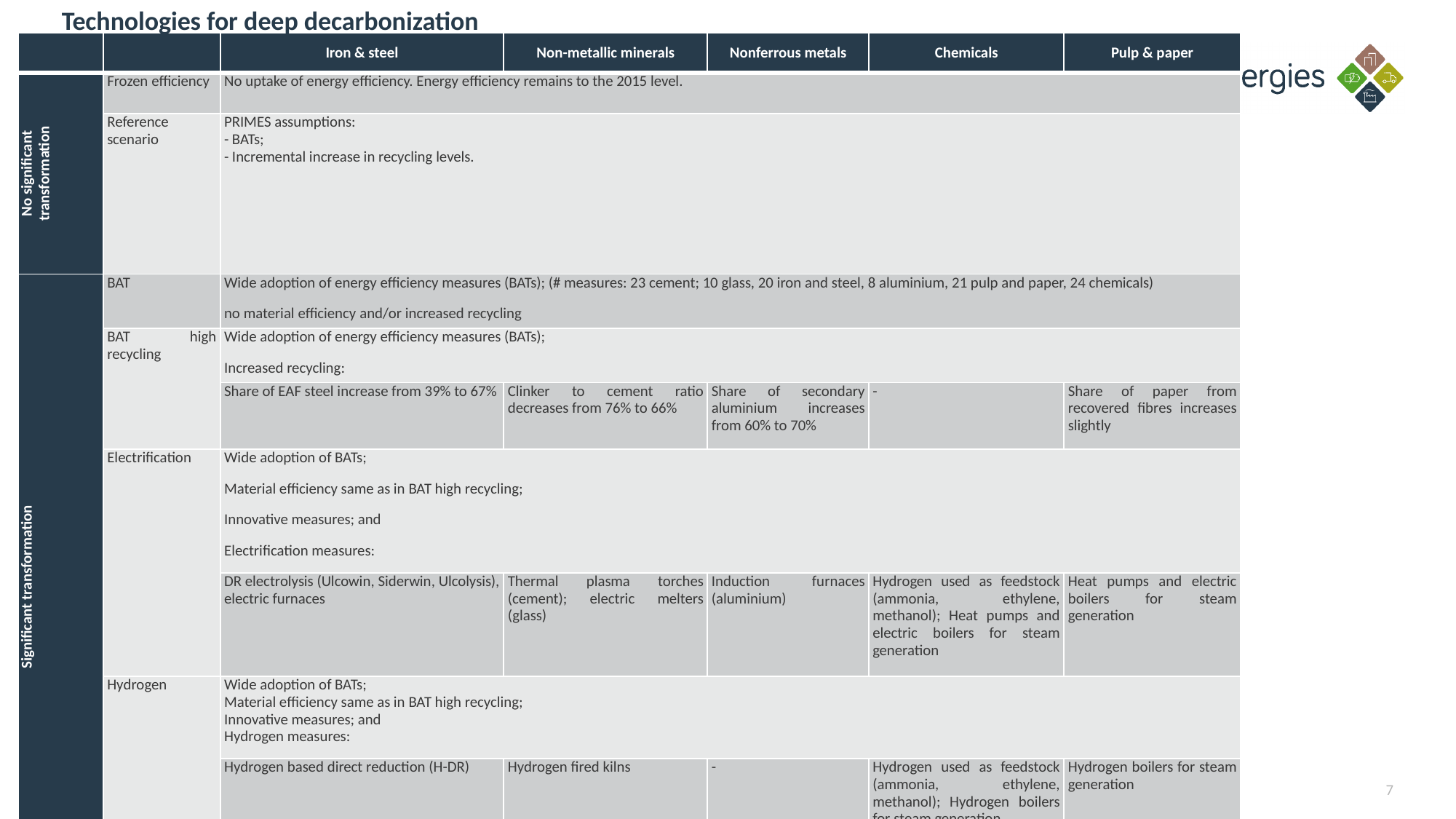

Technologies for deep decarbonization
|  |  | Iron & steel | Non-metallic minerals | Nonferrous metals | Chemicals | Pulp & paper |
| --- | --- | --- | --- | --- | --- | --- |
| No significant transformation | Frozen efficiency | No uptake of energy efficiency. Energy efficiency remains to the 2015 level. |  |  |  |  |
|  | Reference scenario | PRIMES assumptions: - BATs; - Incremental increase in recycling levels. |  |  |  |  |
| Significant transformation | BAT | Wide adoption of energy efficiency measures (BATs); (# measures: 23 cement; 10 glass, 20 iron and steel, 8 aluminium, 21 pulp and paper, 24 chemicals) no material efficiency and/or increased recycling |  |  |  |  |
|  | BAT high recycling | Wide adoption of energy efficiency measures (BATs); Increased recycling: |  |  |  |  |
|  |  | Share of EAF steel increase from 39% to 67% | Clinker to cement ratio decreases from 76% to 66% | Share of secondary aluminium increases from 60% to 70% | - | Share of paper from recovered fibres increases slightly |
|  | Electrification | Wide adoption of BATs; Material efficiency same as in BAT high recycling; Innovative measures; and Electrification measures: |  |  |  |  |
|  |  | DR electrolysis (Ulcowin, Siderwin, Ulcolysis), electric furnaces | Thermal plasma torches (cement); electric melters (glass) | Induction furnaces (aluminium) | Hydrogen used as feedstock (ammonia, ethylene, methanol); Heat pumps and electric boilers for steam generation | Heat pumps and electric boilers for steam generation |
|  | Hydrogen | Wide adoption of BATs; Material efficiency same as in BAT high recycling; Innovative measures; and Hydrogen measures: |  |  |  |  |
|  |  | Hydrogen based direct reduction (H-DR) | Hydrogen fired kilns | - | Hydrogen used as feedstock (ammonia, ethylene, methanol); Hydrogen boilers for steam generation | Hydrogen boilers for steam generation |
#
7